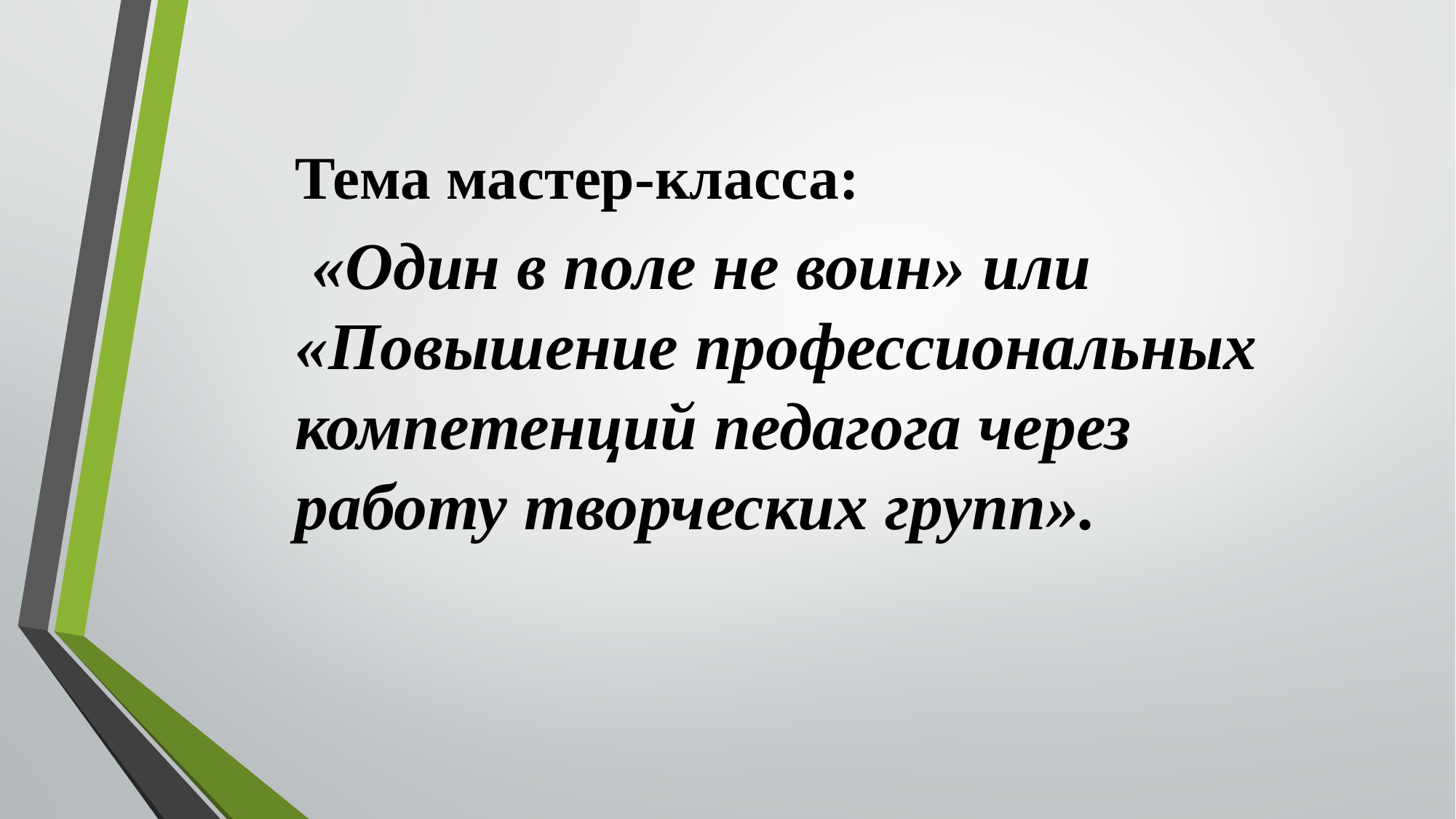

Тема мастер-класса:
 «Один в поле не воин» или «Повышение профессиональных компетенций педагога через работу творческих групп».